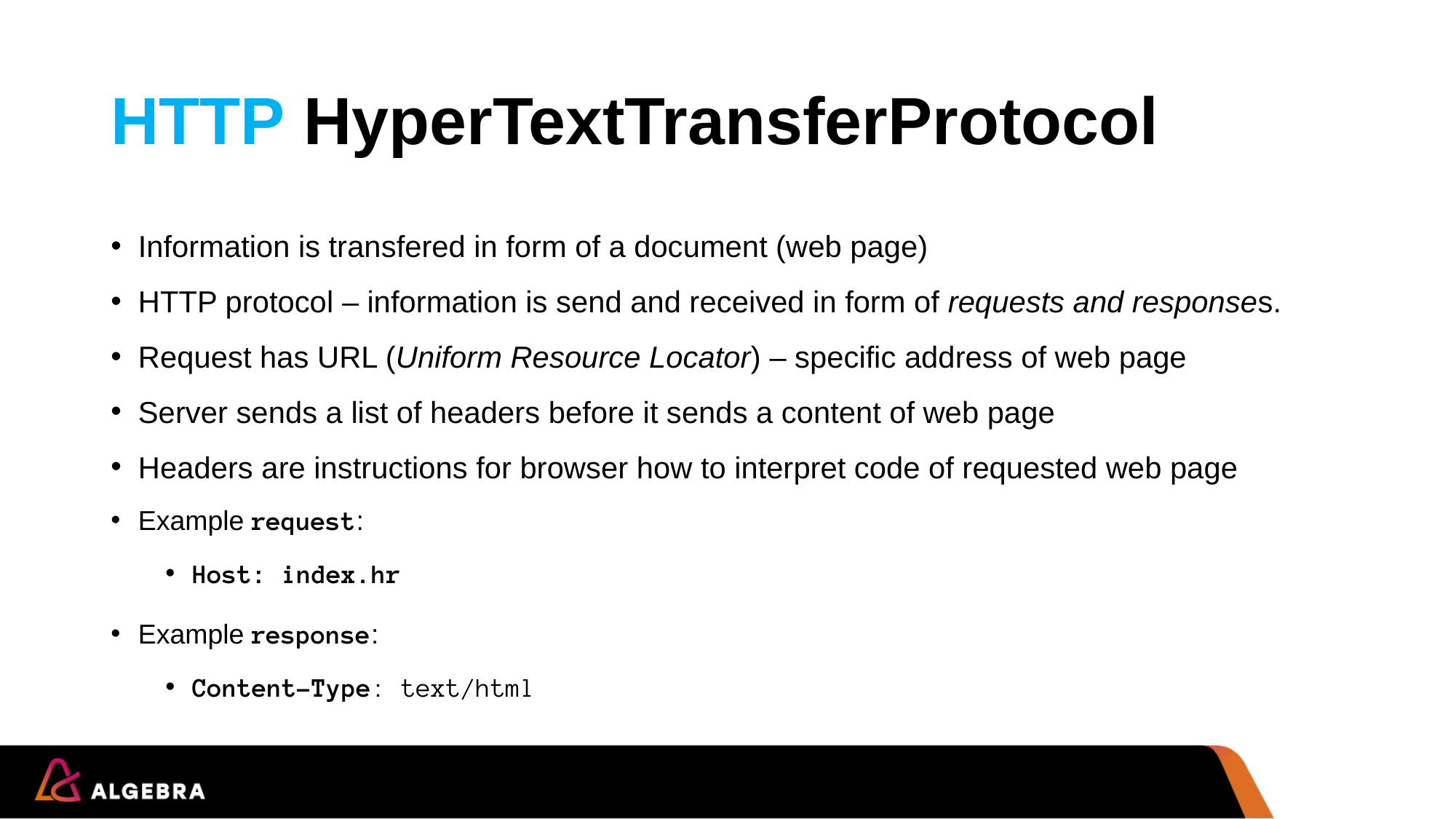

# HTTP HyperTextTransferProtocol
Information is transfered in form of a document (web page)
HTTP protocol – information is send and received in form of requests and responses.
Request has URL (Uniform Resource Locator) – specific address of web page
Server sends a list of headers before it sends a content of web page
Headers are instructions for browser how to interpret code of requested web page
Example request:
Host: index.hr
Example response:
Content-Type: text/html